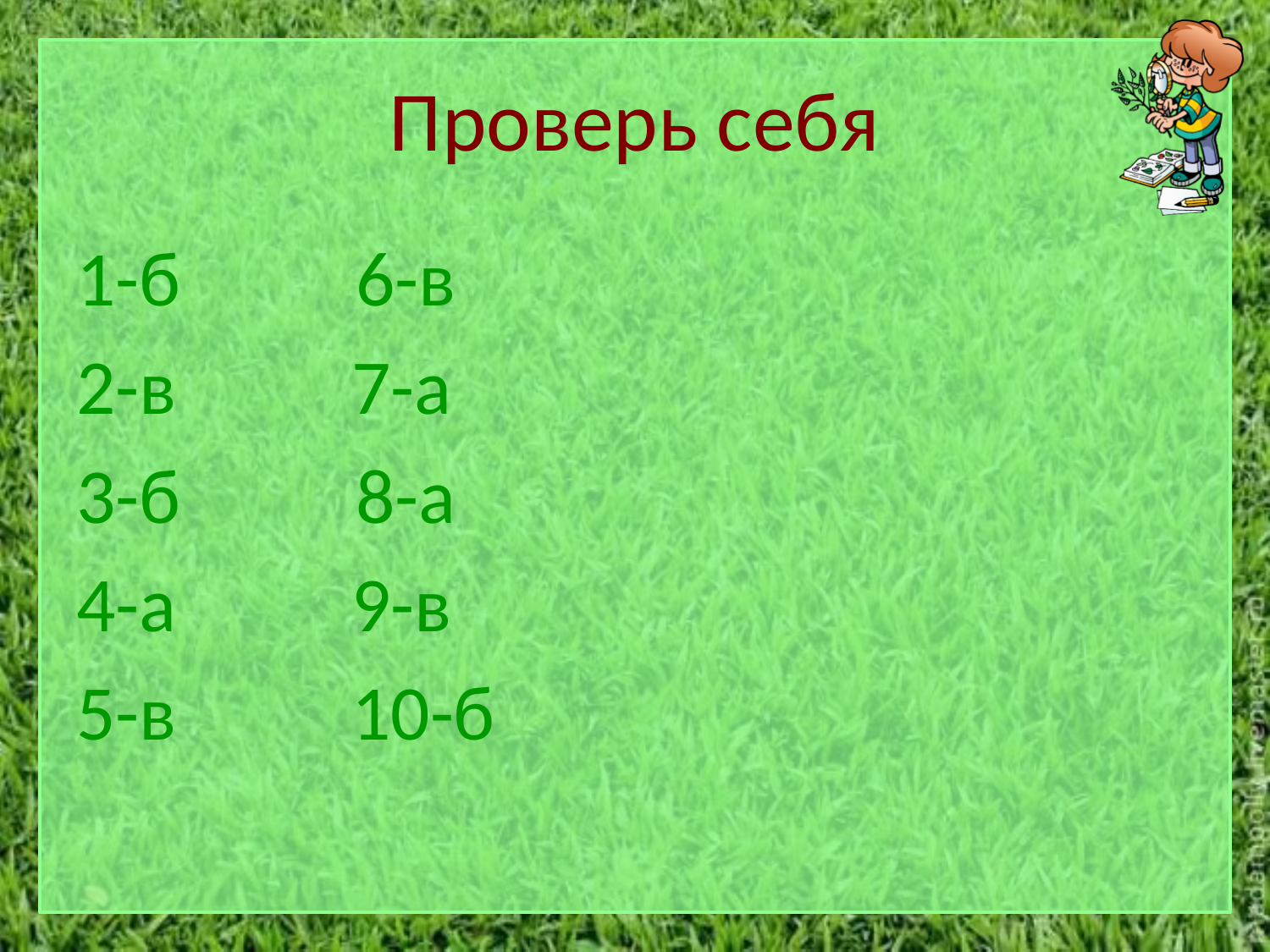

# Проверь себя
1-б          6-в
2-в          7-а
3-б          8-а
4-а          9-в
5-в          10-б